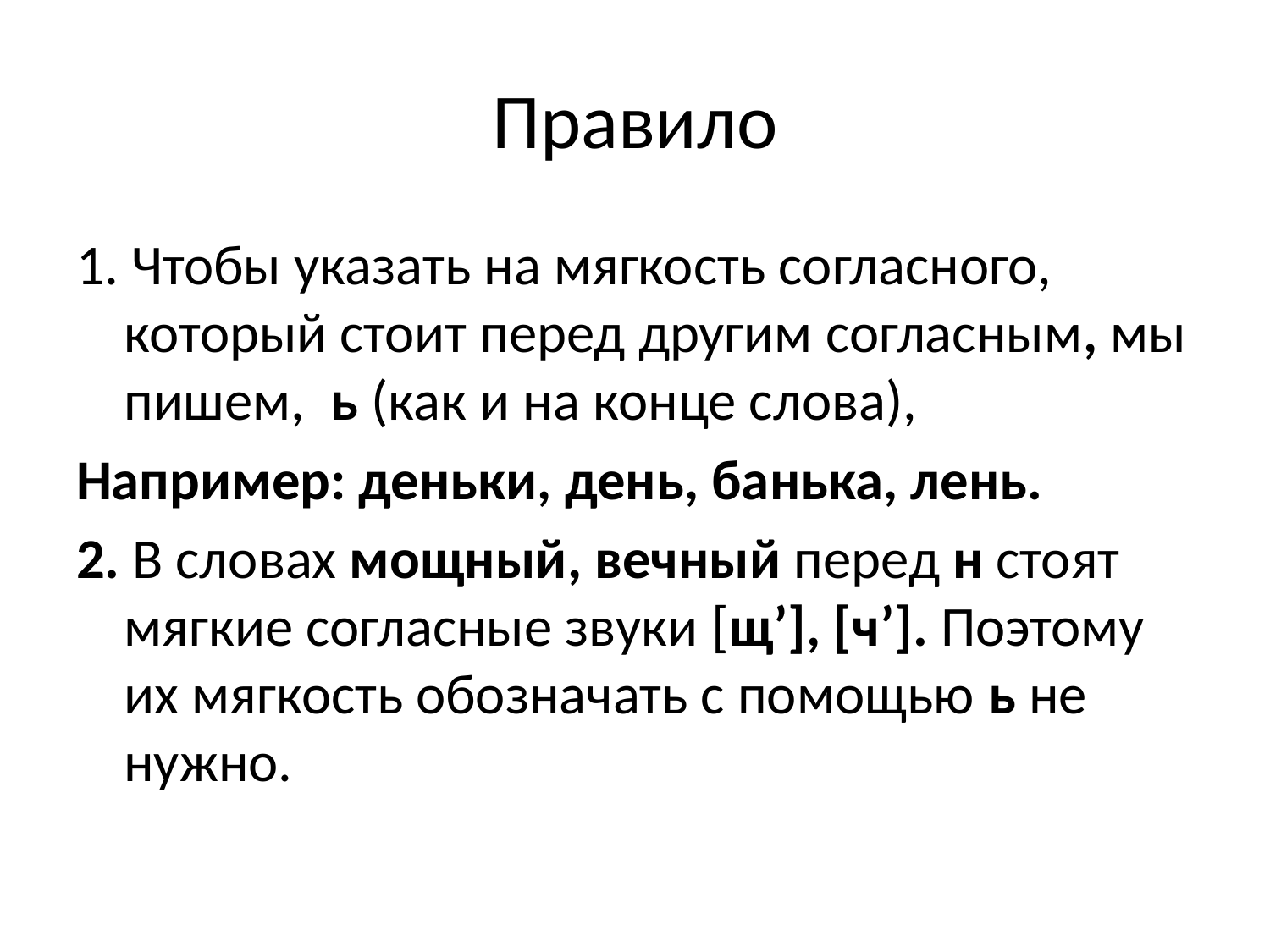

# Правило
1. Чтобы указать на мягкость согласного, который стоит перед другим согласным, мы пишем,  ь (как и на конце слова),
Например: деньки, день, банька, лень.
2. В словах мощный, вечный перед н стоят мягкие согласные звуки [щ’], [ч’]. Поэтому их мягкость обозначать с помощью ь не нужно.